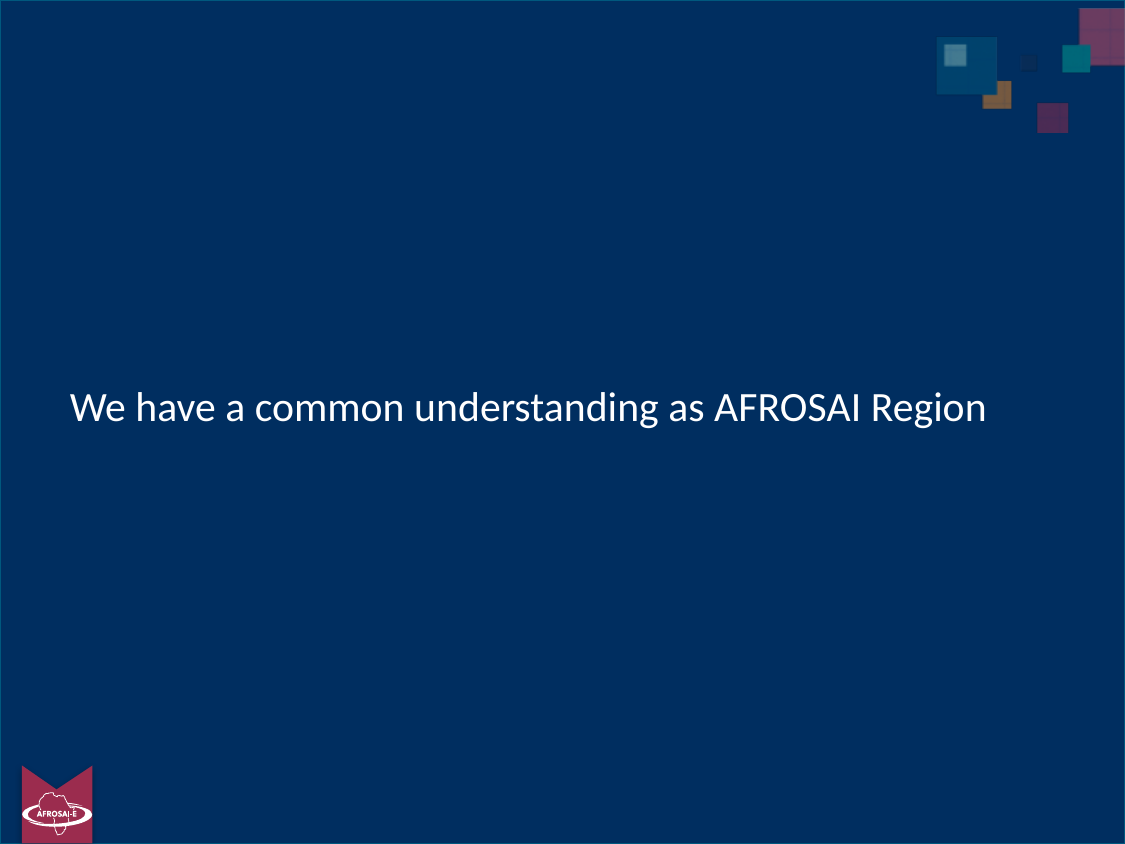

We have a common understanding as AFROSAI Region